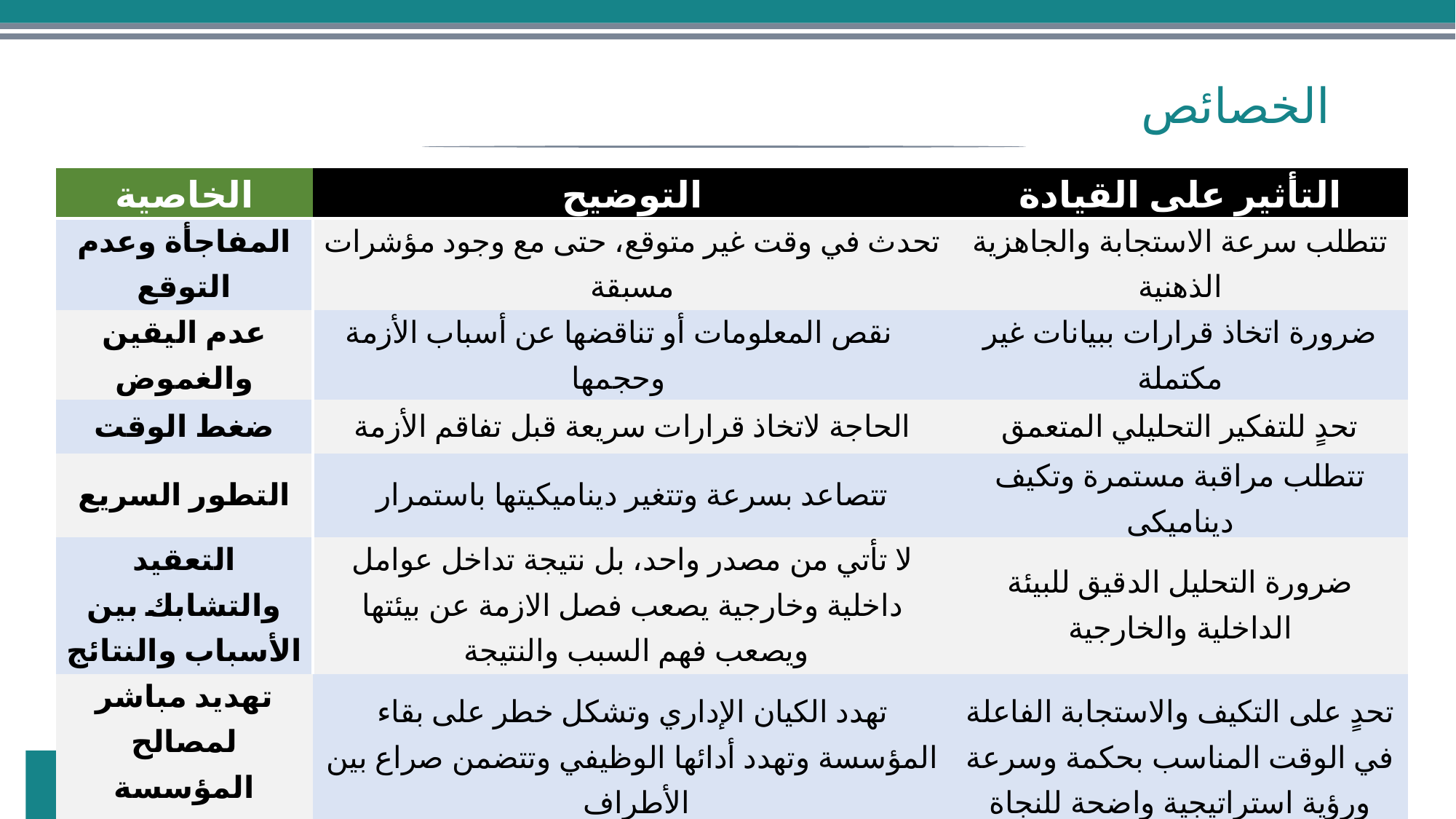

الخصائص
| الخاصية | التوضيح | التأثير على القيادة |
| --- | --- | --- |
| المفاجأة وعدم التوقع | تحدث في وقت غير متوقع، حتى مع وجود مؤشرات مسبقة | تتطلب سرعة الاستجابة والجاهزية الذهنية |
| عدم اليقين والغموض | نقص المعلومات أو تناقضها عن أسباب الأزمة وحجمها | ضرورة اتخاذ قرارات ببيانات غير مكتملة |
| ضغط الوقت | الحاجة لاتخاذ قرارات سريعة قبل تفاقم الأزمة | تحدٍ للتفكير التحليلي المتعمق |
| التطور السريع | تتصاعد بسرعة وتتغير ديناميكيتها باستمرار | تتطلب مراقبة مستمرة وتكيف ديناميكي |
| التعقيد والتشابك بين الأسباب والنتائج | لا تأتي من مصدر واحد، بل نتيجة تداخل عوامل داخلية وخارجية يصعب فصل الازمة عن بيئتها ويصعب فهم السبب والنتيجة | ضرورة التحليل الدقيق للبيئة الداخلية والخارجية |
| تهديد مباشر لمصالح المؤسسة واستمراريتها | تهدد الكيان الإداري وتشكل خطر على بقاء المؤسسة وتهدد أدائها الوظيفي وتتضمن صراع بين الأطراف | تحدٍ على التكيف والاستجابة الفاعلة في الوقت المناسب بحكمة وسرعة ورؤية استراتيجية واضحة للنجاة |